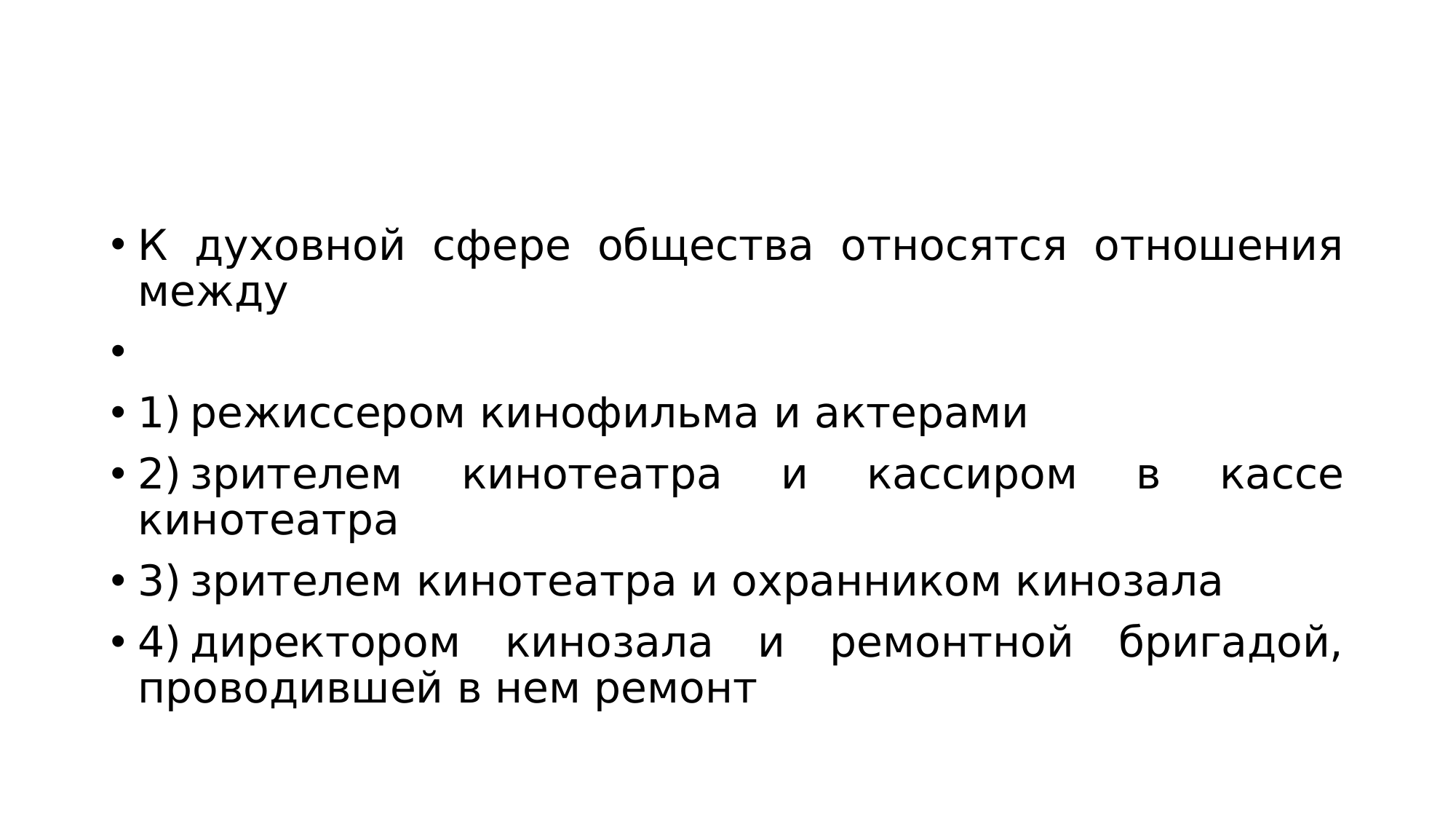

#
К духовной сфере общества относятся отношения между

1) режиссером кинофильма и актерами
2) зрителем кинотеатра и кассиром в кассе кинотеатра
3) зрителем кинотеатра и охранником кинозала
4) директором кинозала и ремонтной бригадой, проводившей в нем ремонт